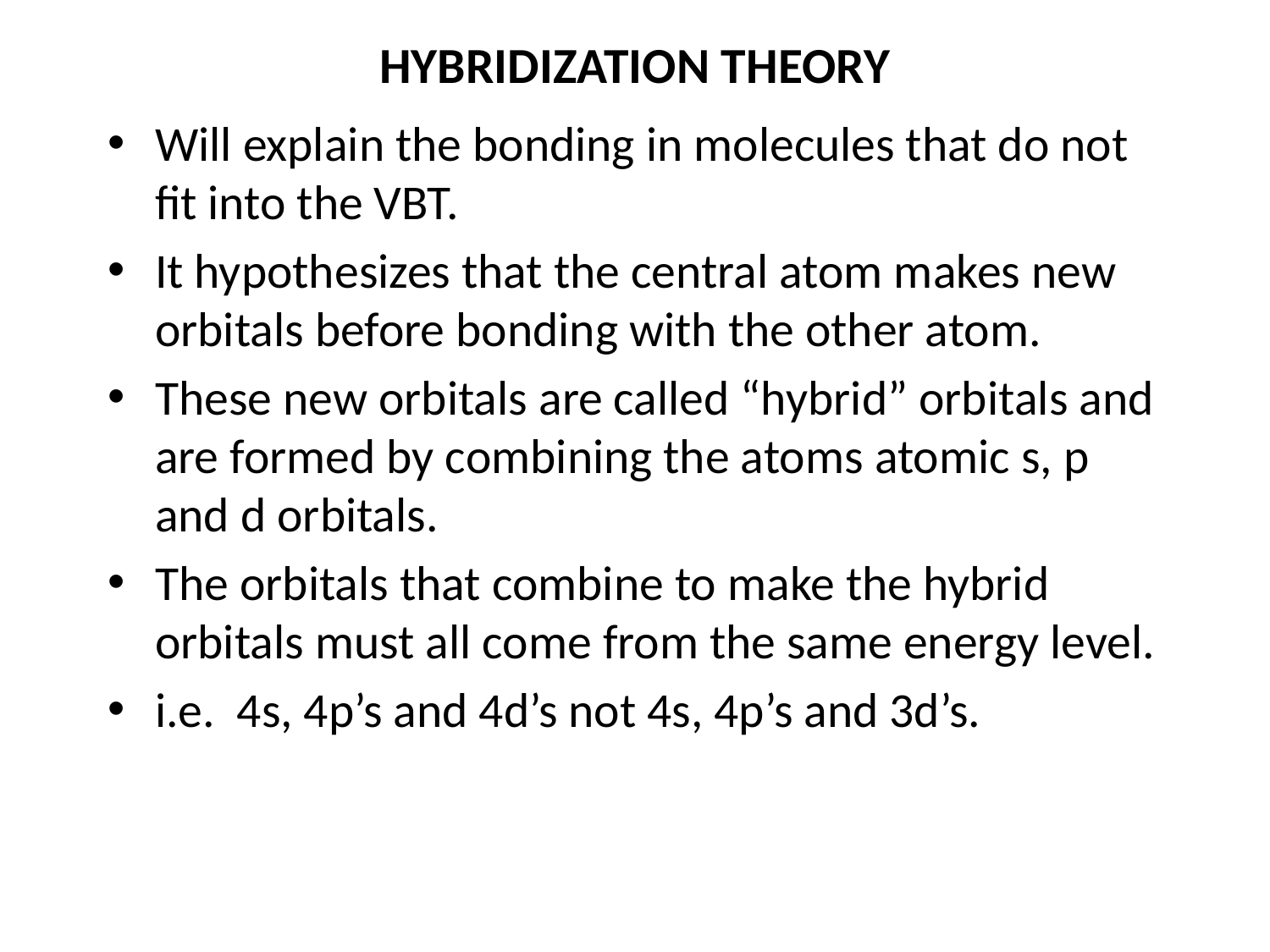

# HYBRIDIZATION THEORY
Will explain the bonding in molecules that do not fit into the VBT.
It hypothesizes that the central atom makes new orbitals before bonding with the other atom.
These new orbitals are called “hybrid” orbitals and are formed by combining the atoms atomic s, p and d orbitals.
The orbitals that combine to make the hybrid orbitals must all come from the same energy level.
i.e.  4s, 4p’s and 4d’s not 4s, 4p’s and 3d’s.